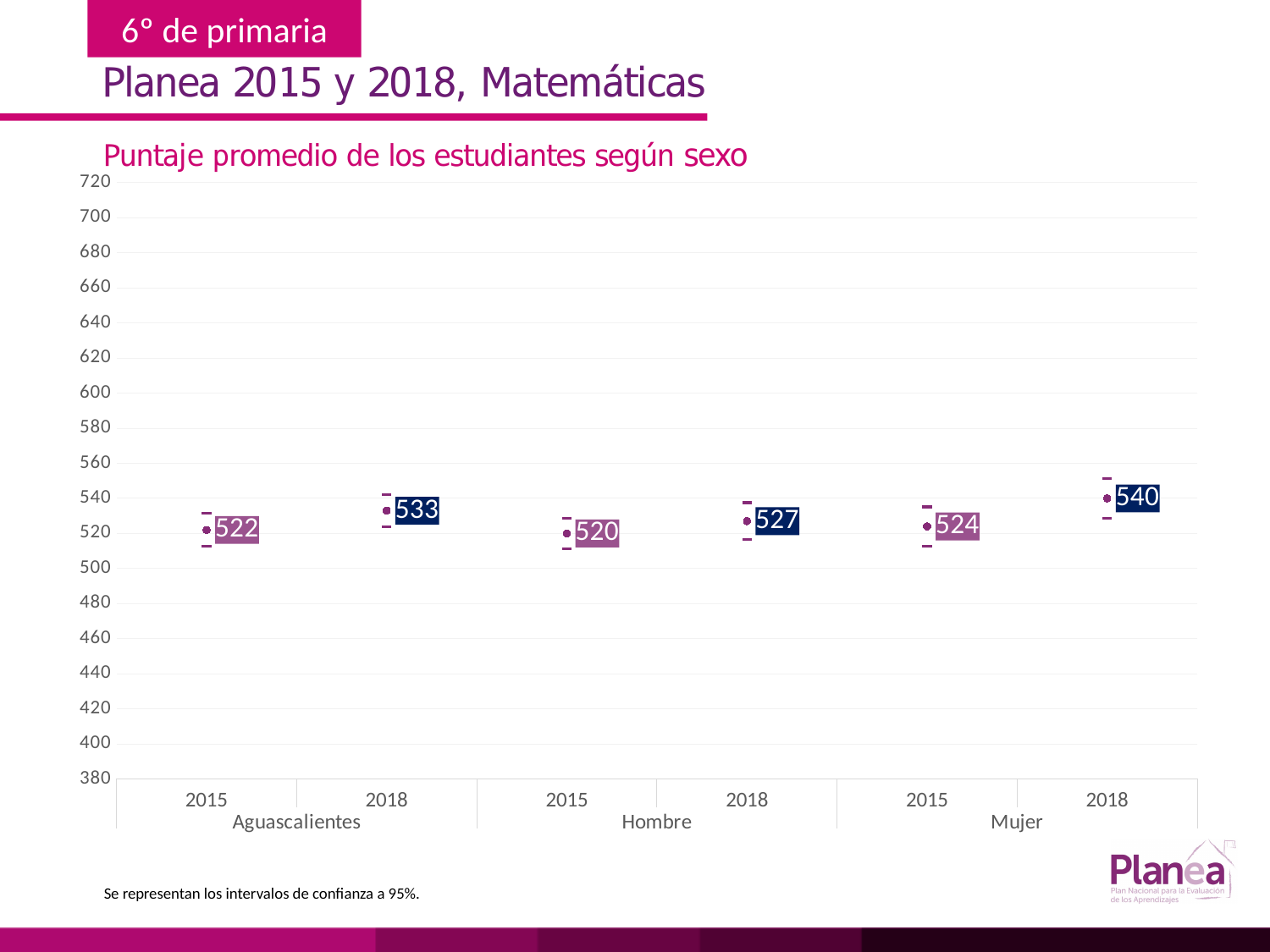

Planea 2015 y 2018, Matemáticas

Puntaje promedio de los estudiantes según sexo

### Chart

| Category |  |  |  |
|---|---|---|---|
| 2015 | 512.647 | 531.353 | 522.0 |
| 2018 | 523.647 | 542.353 | 533.0 |
| 2015 | 511.244 | 528.756 | 520.0 |
| 2018 | 516.453 | 537.547 | 527.0 |
| 2015 | 512.856 | 535.144 | 524.0 |
| 2018 | 528.657 | 551.343 | 540.0 |
Se representan los intervalos de confianza a 95%.